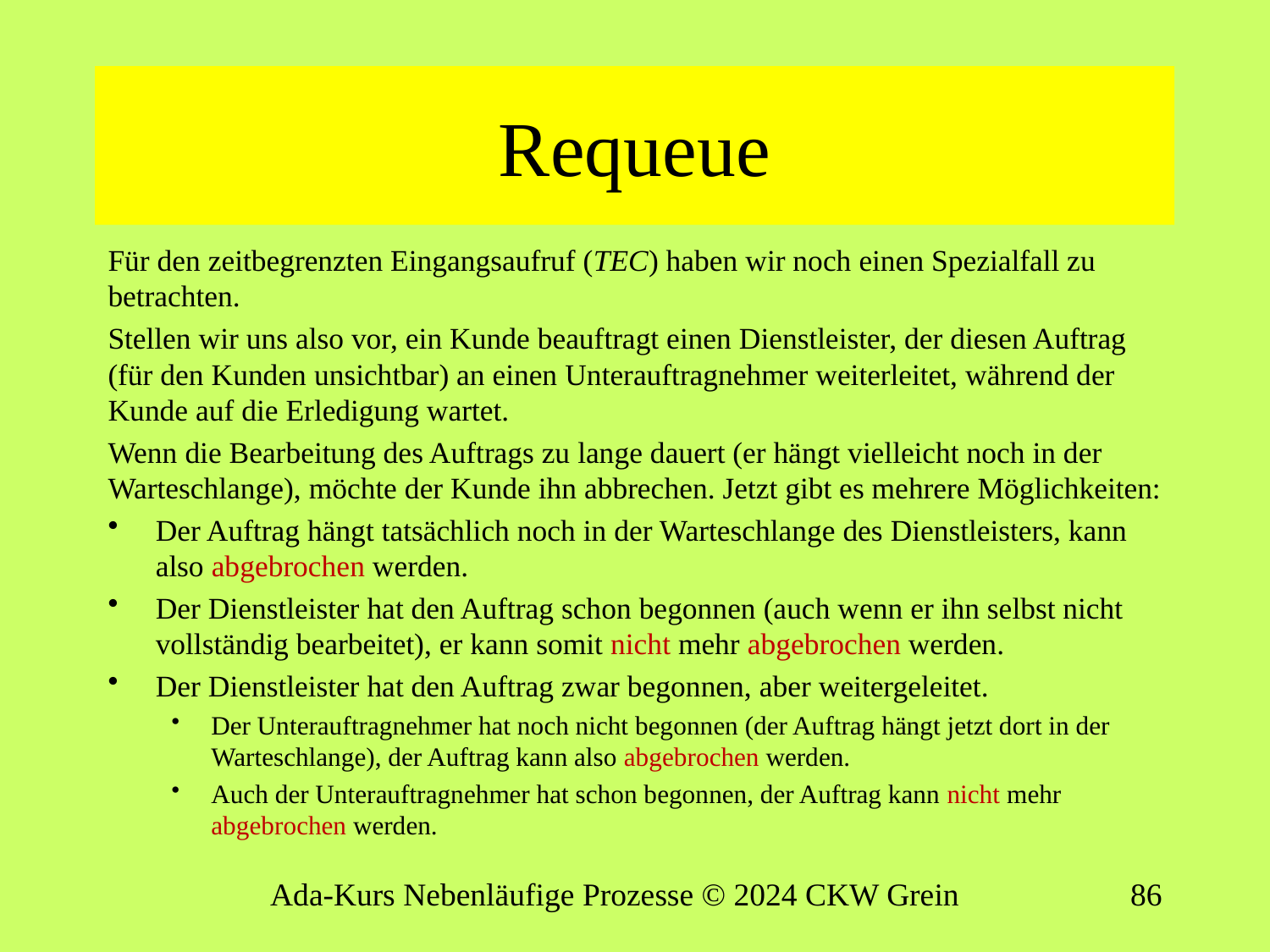

# Requeue
Für den zeitbegrenzten Eingangsaufruf (TEC) haben wir noch einen Spezialfall zu betrachten.
Stellen wir uns also vor, ein Kunde beauftragt einen Dienstleister, der diesen Auftrag (für den Kunden unsichtbar) an einen Unterauftragnehmer weiterleitet, während der Kunde auf die Erledigung wartet.
Wenn die Bearbeitung des Auftrags zu lange dauert (er hängt vielleicht noch in der Warteschlange), möchte der Kunde ihn abbrechen. Jetzt gibt es mehrere Möglichkeiten:
Der Auftrag hängt tatsächlich noch in der Warteschlange des Dienstleisters, kann also abgebrochen werden.
Der Dienstleister hat den Auftrag schon begonnen (auch wenn er ihn selbst nicht vollständig bearbeitet), er kann somit nicht mehr abgebrochen werden.
Der Dienstleister hat den Auftrag zwar begonnen, aber weitergeleitet.
Der Unterauftragnehmer hat noch nicht begonnen (der Auftrag hängt jetzt dort in der Warteschlange), der Auftrag kann also abgebrochen werden.
Auch der Unterauftragnehmer hat schon begonnen, der Auftrag kann nicht mehr abgebrochen werden.
Ada-Kurs Nebenläufige Prozesse © 2024 CKW Grein
86